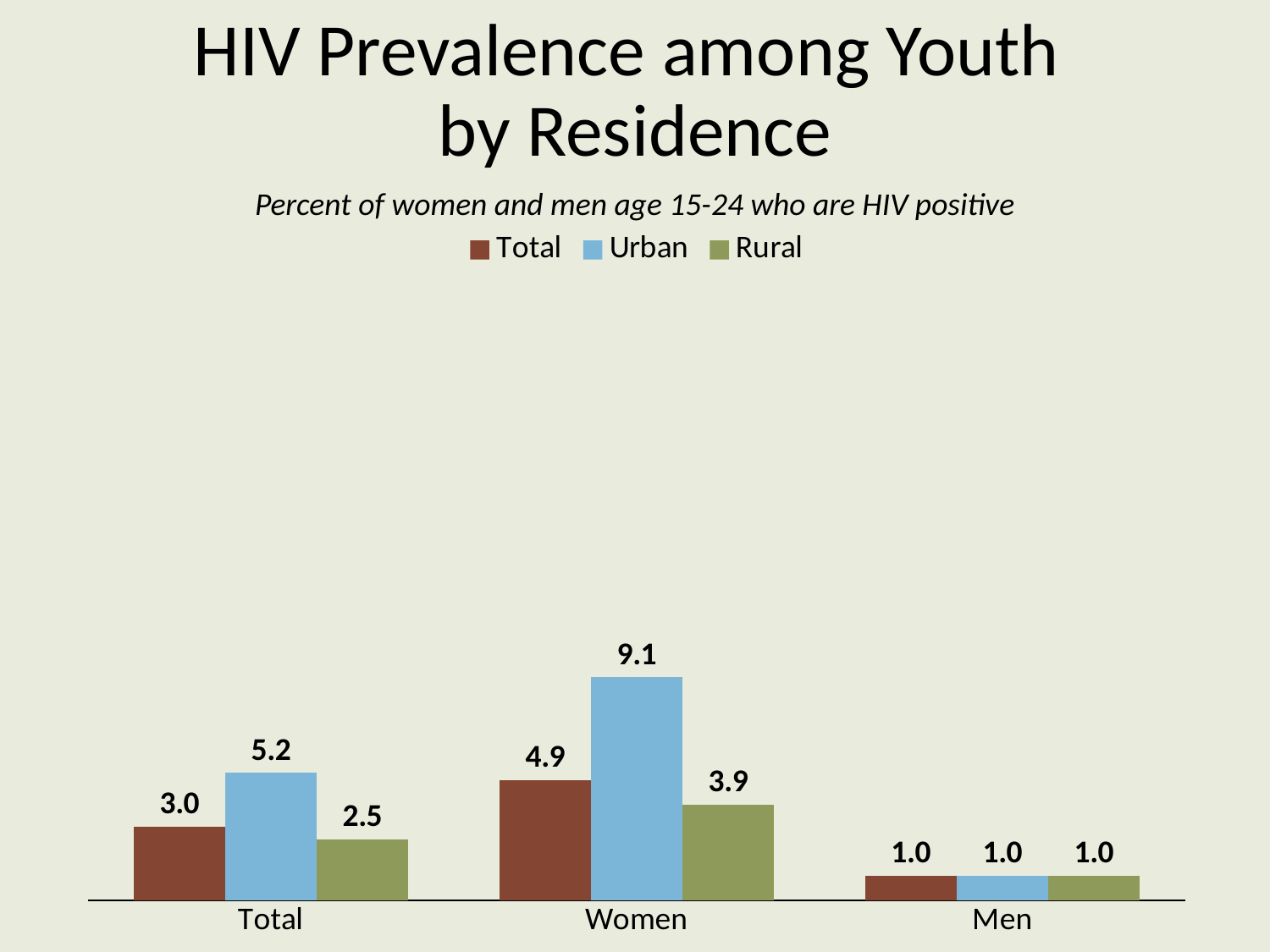

# HIV Prevalence among Youth by Residence
Percent of women and men age 15-24 who are HIV positive

### Chart

| Category | Total | Urban | Rural |
|---|---|---|---|
| Total | 3.0 | 5.2 | 2.5 |
| Women | 4.9 | 9.1 | 3.9 |
| Men | 1.0 | 1.0 | 1.0 |